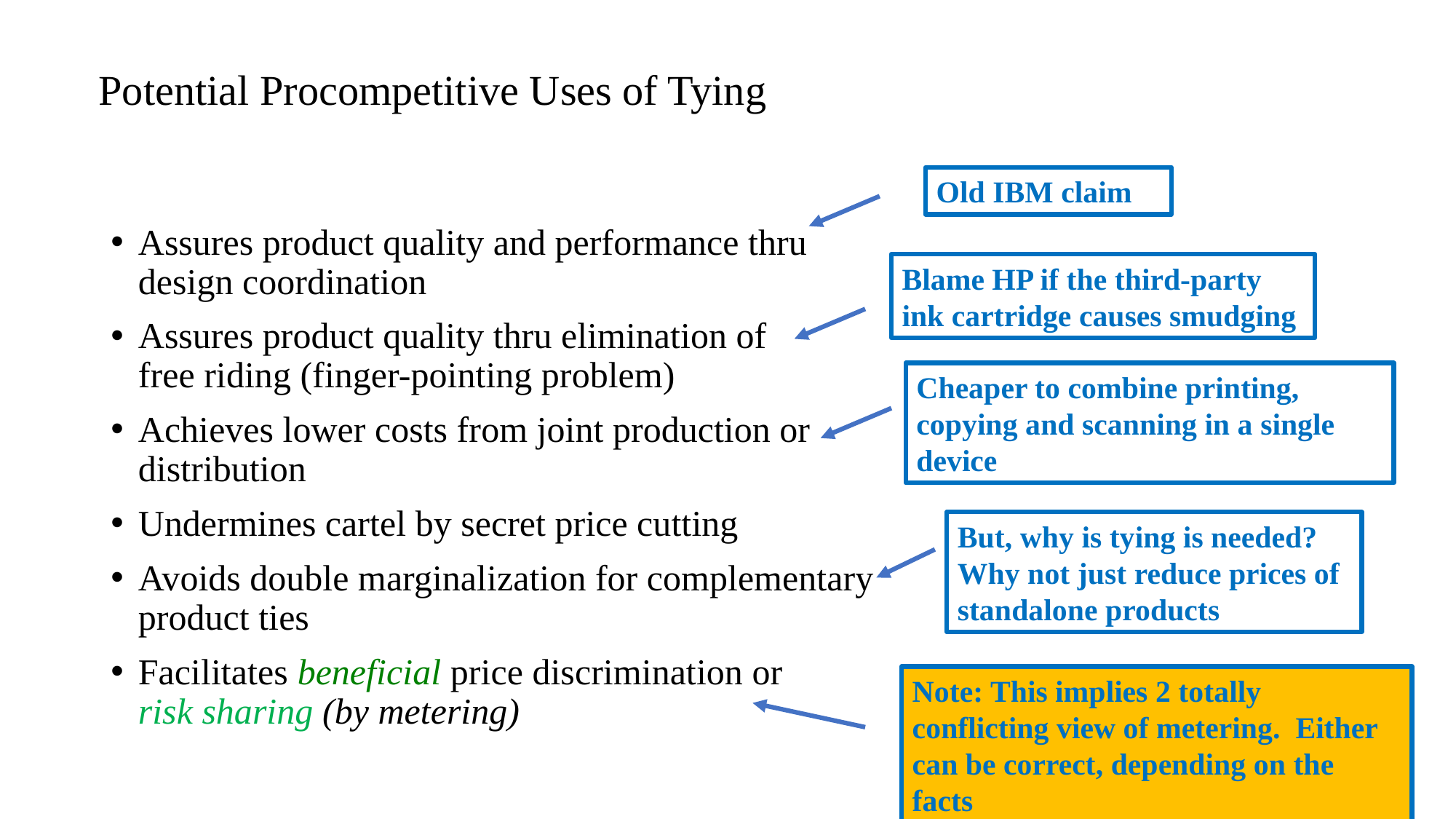

# Potential Procompetitive Uses of Tying
Old IBM claim
Assures product quality and performance thru
design coordination
Assures product quality thru elimination of
free riding (finger-pointing problem)
Achieves lower costs from joint production or distribution
Undermines cartel by secret price cutting
Avoids double marginalization for complementary product ties
Facilitates beneficial price discrimination or
risk sharing (by metering)
Blame HP if the third-party ink cartridge causes smudging
Cheaper to combine printing, copying and scanning in a single device
But, why is tying is needed?  Why not just reduce prices of standalone products
Note: This implies 2 totally conflicting view of metering.  Either can be correct, depending on the facts
40